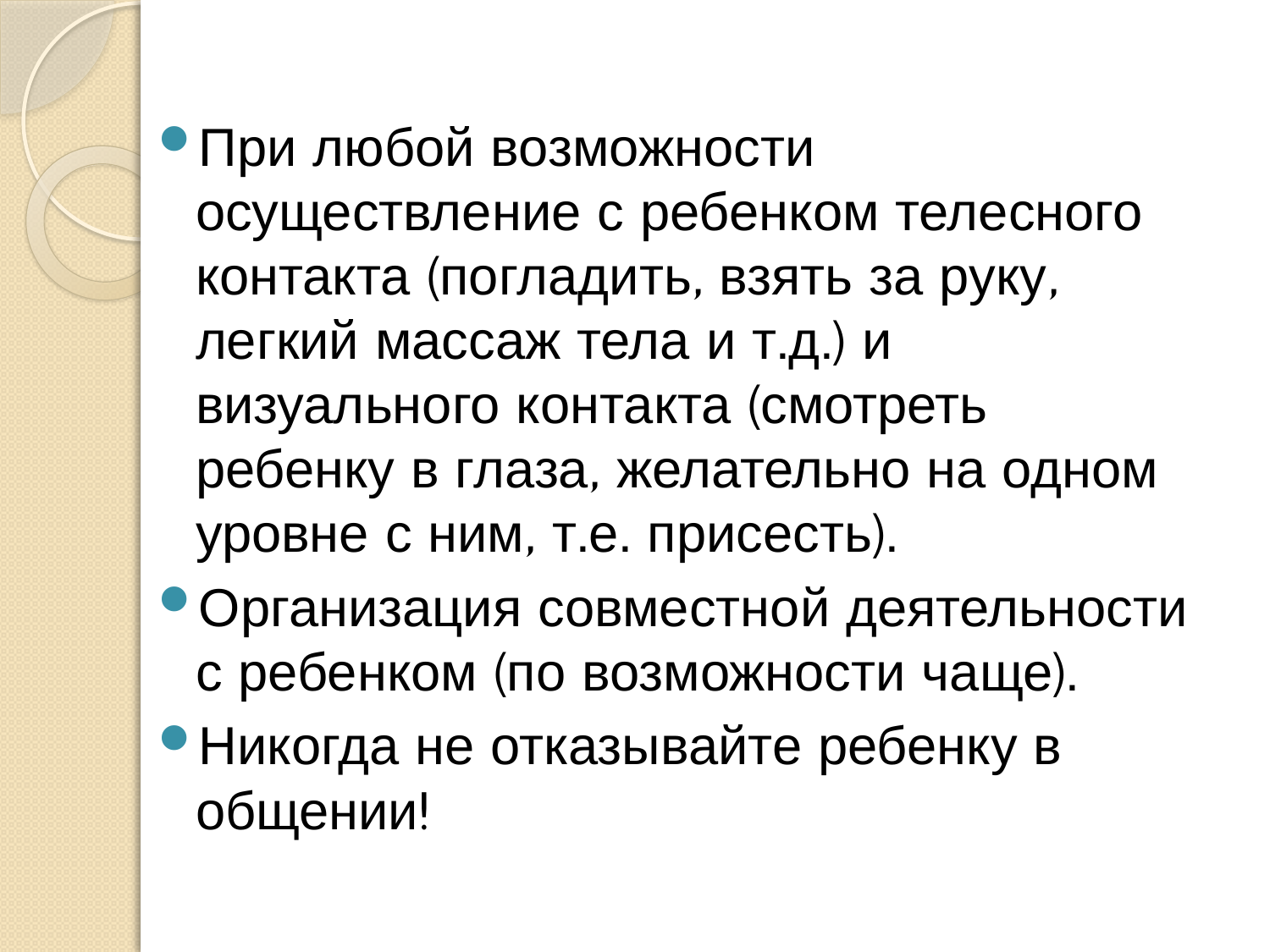

#
При любой возможности осуществление с ребенком телесного контакта (погладить, взять за руку, легкий массаж тела и т.д.) и визуального контакта (смотреть ребенку в глаза, желательно на одном уровне с ним, т.е. присесть).
Организация совместной деятельности с ребенком (по возможности чаще).
Никогда не отказывайте ребенку в общении!